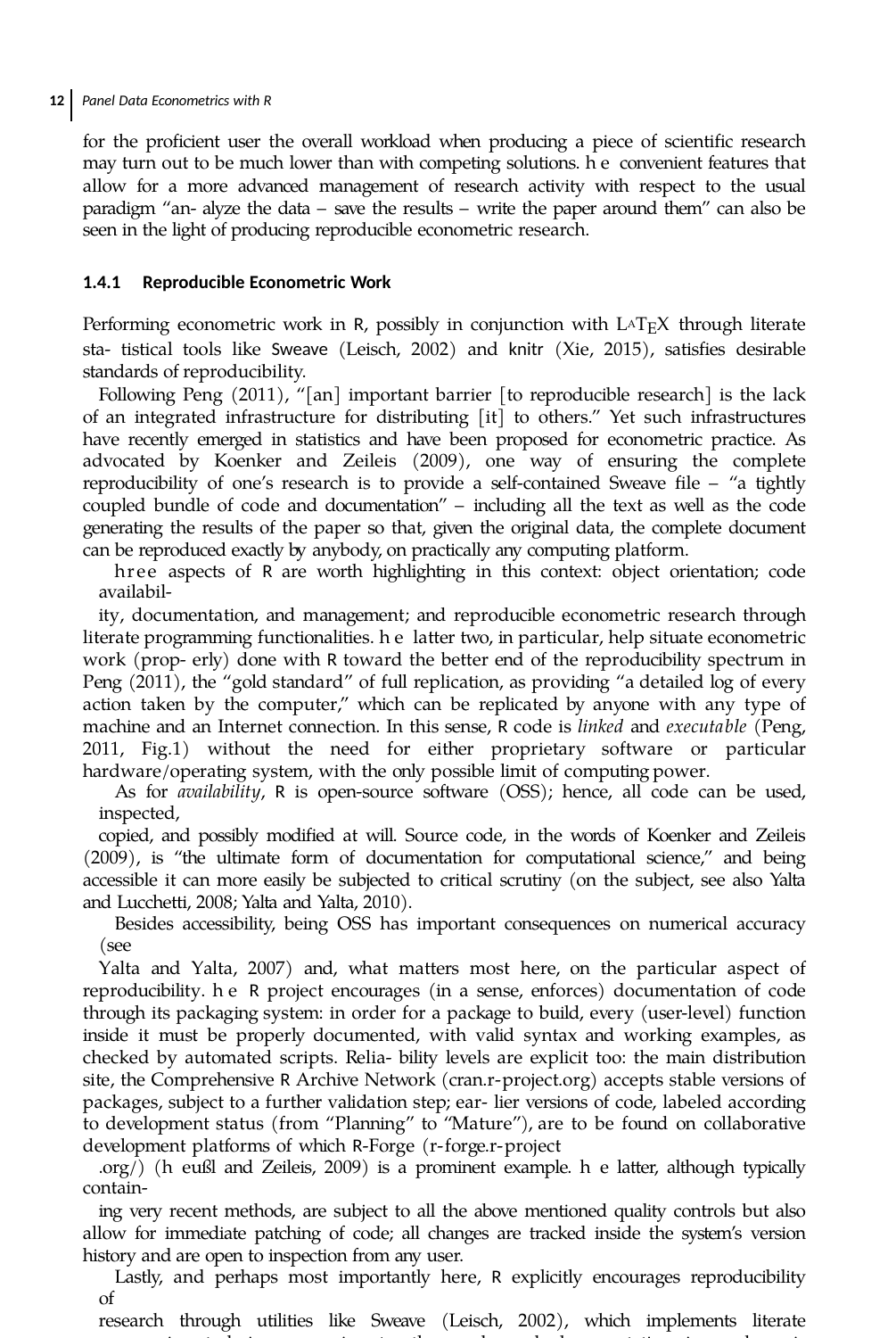

12  Panel Data Econometrics with R

for the proﬁcient user the overall workload when producing a piece of scientiﬁc research may turn out to be much lower than with competing solutions. he convenient features that allow for a more advanced management of research activity with respect to the usual paradigm “an- alyze the data – save the results – write the paper around them” can also be seen in the light of producing reproducible econometric research.

1.4.1  Reproducible Econometric Work
Performing econometric work in R, possibly in conjunction with LATEX through literate sta- tistical tools like Sweave (Leisch, 2002) and knitr (Xie, 2015), satisﬁes desirable standards of reproducibility.
Following Peng (2011), “[an] important barrier [to reproducible research] is the lack of an integrated infrastructure for distributing [it] to others.” Yet such infrastructures have recently emerged in statistics and have been proposed for econometric practice. As advocated by Koenker and Zeileis (2009), one way of ensuring the complete reproducibility of one’s research is to provide a self-contained Sweave ﬁle – “a tightly coupled bundle of code and documentation” – including all the text as well as the code generating the results of the paper so that, given the original data, the complete document can be reproduced exactly by anybody, on practically any computing platform.
hree aspects of R are worth highlighting in this context: object orientation; code availabil-
ity, documentation, and management; and reproducible econometric research through literate programming functionalities. he latter two, in particular, help situate econometric work (prop- erly) done with R toward the better end of the reproducibility spectrum in Peng (2011), the “gold standard” of full replication, as providing “a detailed log of every action taken by the computer,” which can be replicated by anyone with any type of machine and an Internet connection. In this sense, R code is linked and executable (Peng, 2011, Fig.1) without the need for either proprietary software or particular hardware/operating system, with the only possible limit of computing power.
As for availability, R is open-source software (OSS); hence, all code can be used, inspected,
copied, and possibly modiﬁed at will. Source code, in the words of Koenker and Zeileis (2009), is “the ultimate form of documentation for computational science,” and being accessible it can more easily be subjected to critical scrutiny (on the subject, see also Yalta and Lucchetti, 2008; Yalta and Yalta, 2010).
Besides accessibility, being OSS has important consequences on numerical accuracy (see
Yalta and Yalta, 2007) and, what matters most here, on the particular aspect of reproducibility. he R project encourages (in a sense, enforces) documentation of code through its packaging system: in order for a package to build, every (user-level) function inside it must be properly documented, with valid syntax and working examples, as checked by automated scripts. Relia- bility levels are explicit too: the main distribution site, the Comprehensive R Archive Network (cran.r-project.org) accepts stable versions of packages, subject to a further validation step; ear- lier versions of code, labeled according to development status (from “Planning” to “Mature”), are to be found on collaborative development platforms of which R-Forge (r-forge.r-project
.org/) (heußl and Zeileis, 2009) is a prominent example. he latter, although typically contain-
ing very recent methods, are subject to all the above mentioned quality controls but also allow for immediate patching of code; all changes are tracked inside the system’s version history and are open to inspection from any user.
Lastly, and perhaps most importantly here, R explicitly encourages reproducibility of
research through utilities like Sweave (Leisch, 2002), which implements literate programming techniques weaving together code and documentation in a dynamic document, as discussed